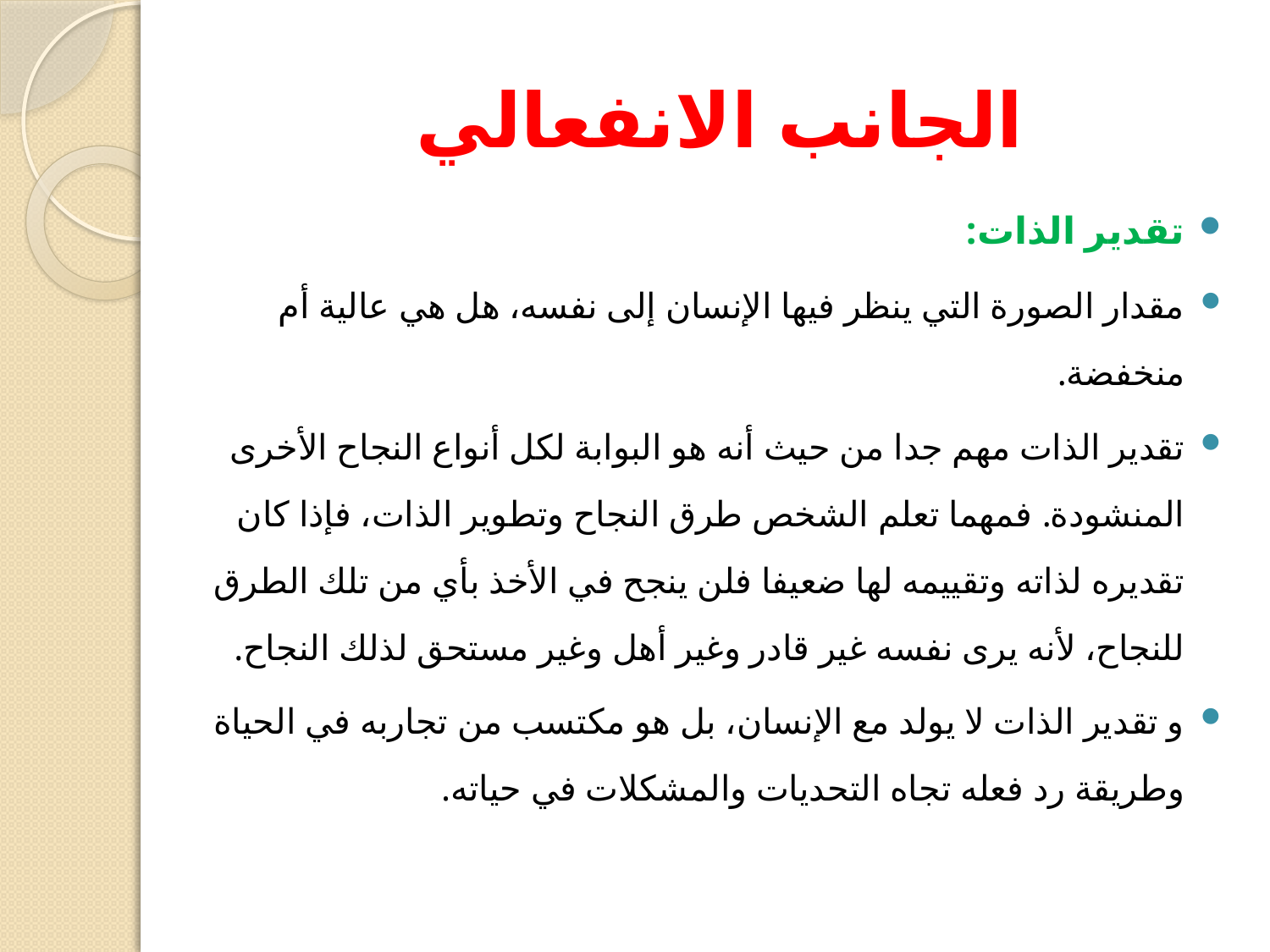

# الجانب الانفعالي
تقدير الذات:
مقدار الصورة التي ينظر فيها الإنسان إلى نفسه، هل هي عالية أم منخفضة.
تقدير الذات مهم جدا من حيث أنه هو البوابة لكل أنواع النجاح الأخرى المنشودة. فمهما تعلم الشخص طرق النجاح وتطوير الذات، فإذا كان تقديره لذاته وتقييمه لها ضعيفا فلن ينجح في الأخذ بأي من تلك الطرق للنجاح، لأنه يرى نفسه غير قادر وغير أهل وغير مستحق لذلك النجاح.
و تقدير الذات لا يولد مع الإنسان، بل هو مكتسب من تجاربه في الحياة وطريقة رد فعله تجاه التحديات والمشكلات في حياته.